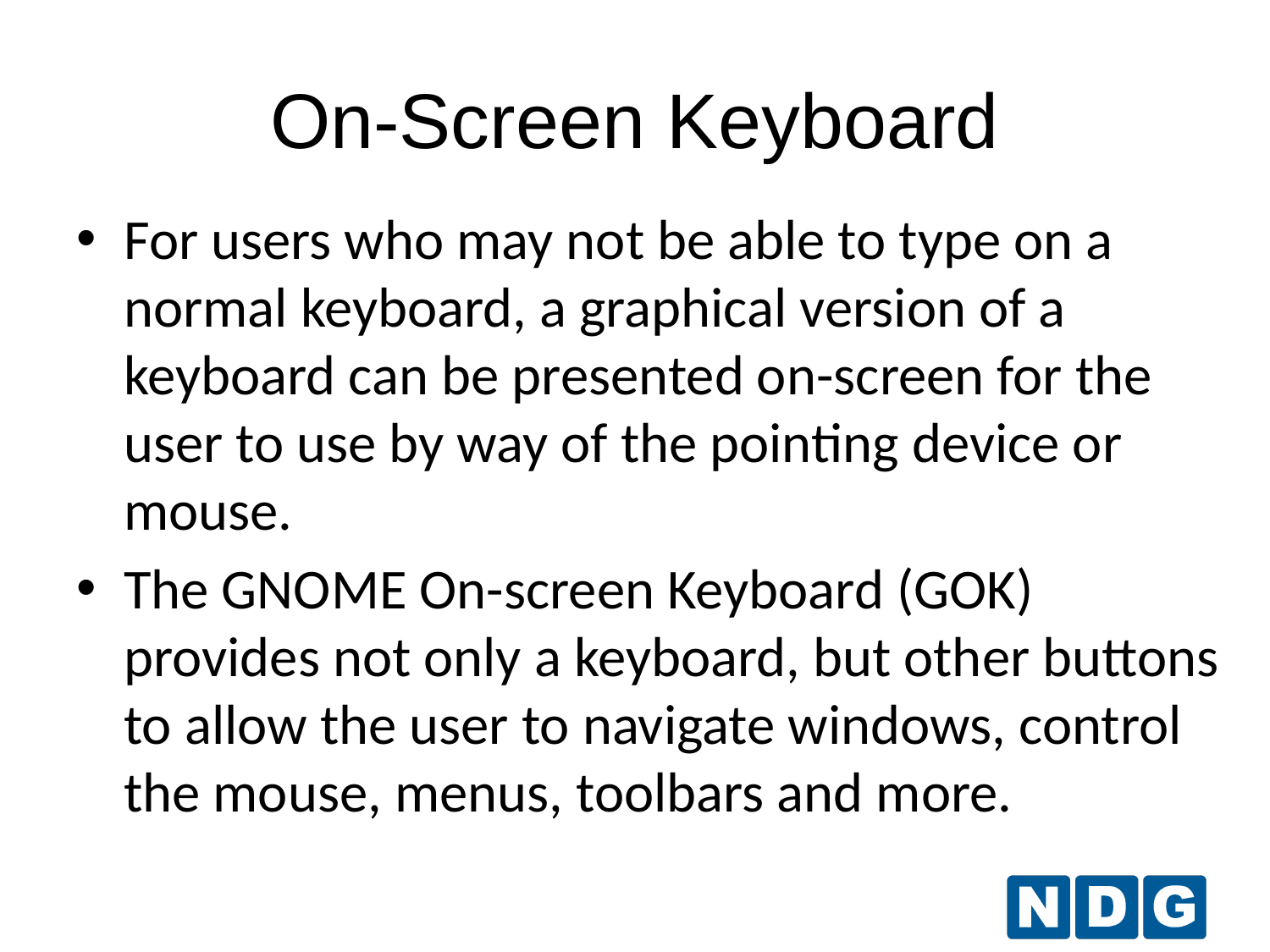

# On-Screen Keyboard
For users who may not be able to type on a normal keyboard, a graphical version of a keyboard can be presented on-screen for the user to use by way of the pointing device or mouse.
The GNOME On-screen Keyboard (GOK) provides not only a keyboard, but other buttons to allow the user to navigate windows, control the mouse, menus, toolbars and more.